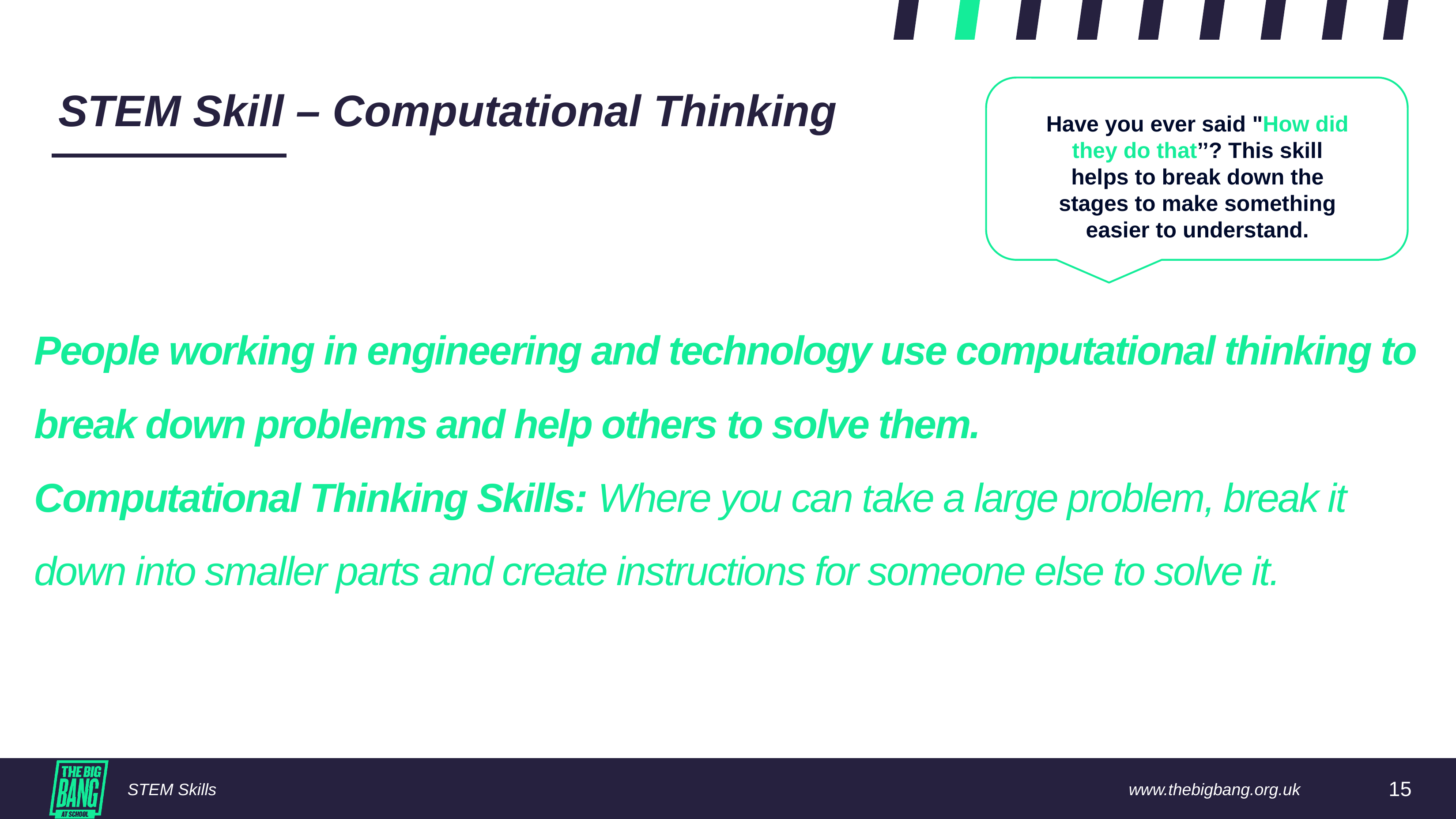

STEM Skill – Computational Thinking
Have you ever said "How did they do that’’? This skill helps to break down the stages to make something easier to understand.
People working in engineering and technology use computational thinking to break down problems and help others to solve them.
Computational Thinking Skills: Where you can take a large problem, break it down into smaller parts and create instructions for someone else to solve it.